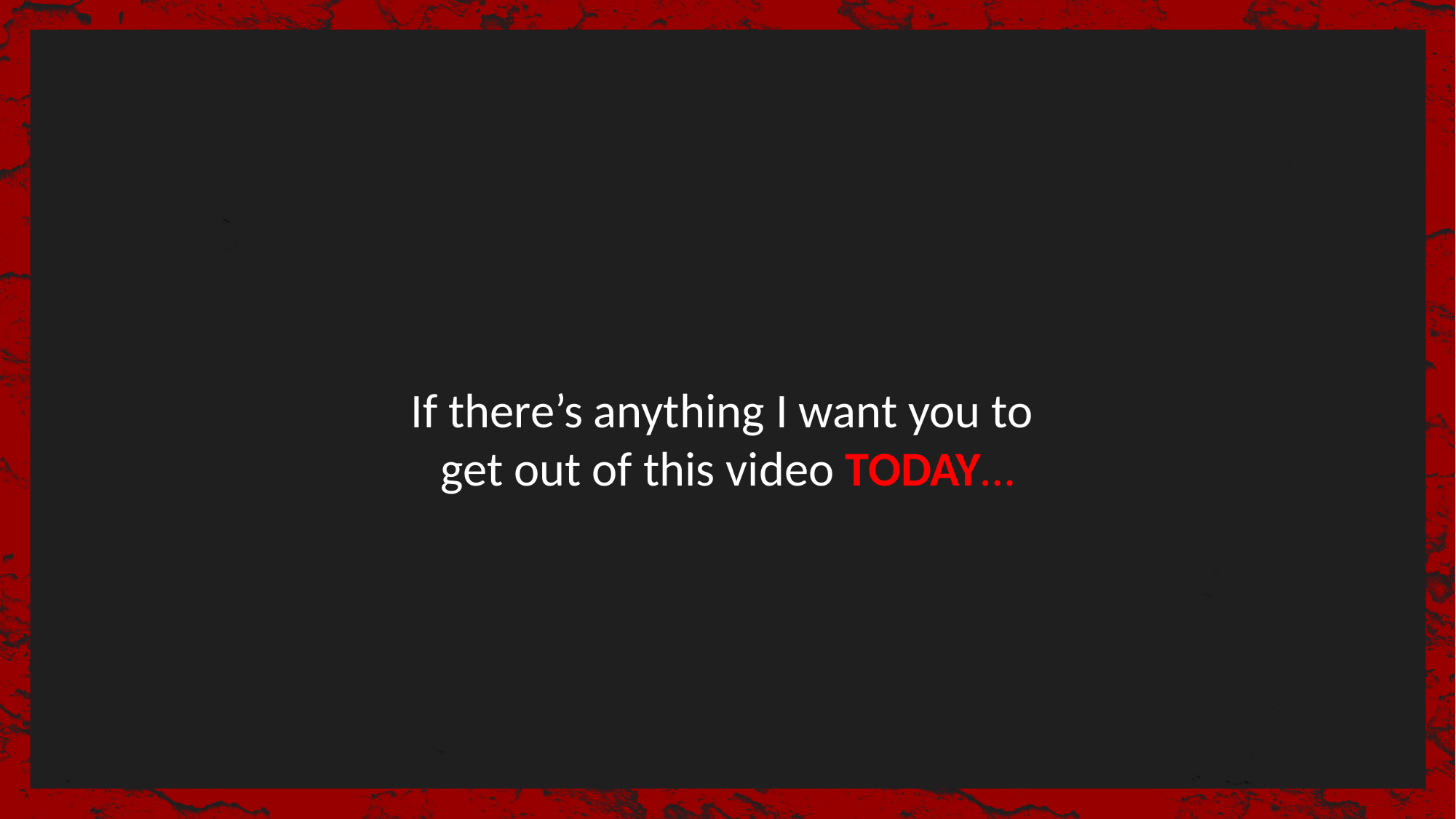

If there’s anything I want you to
get out of this video TODAY…